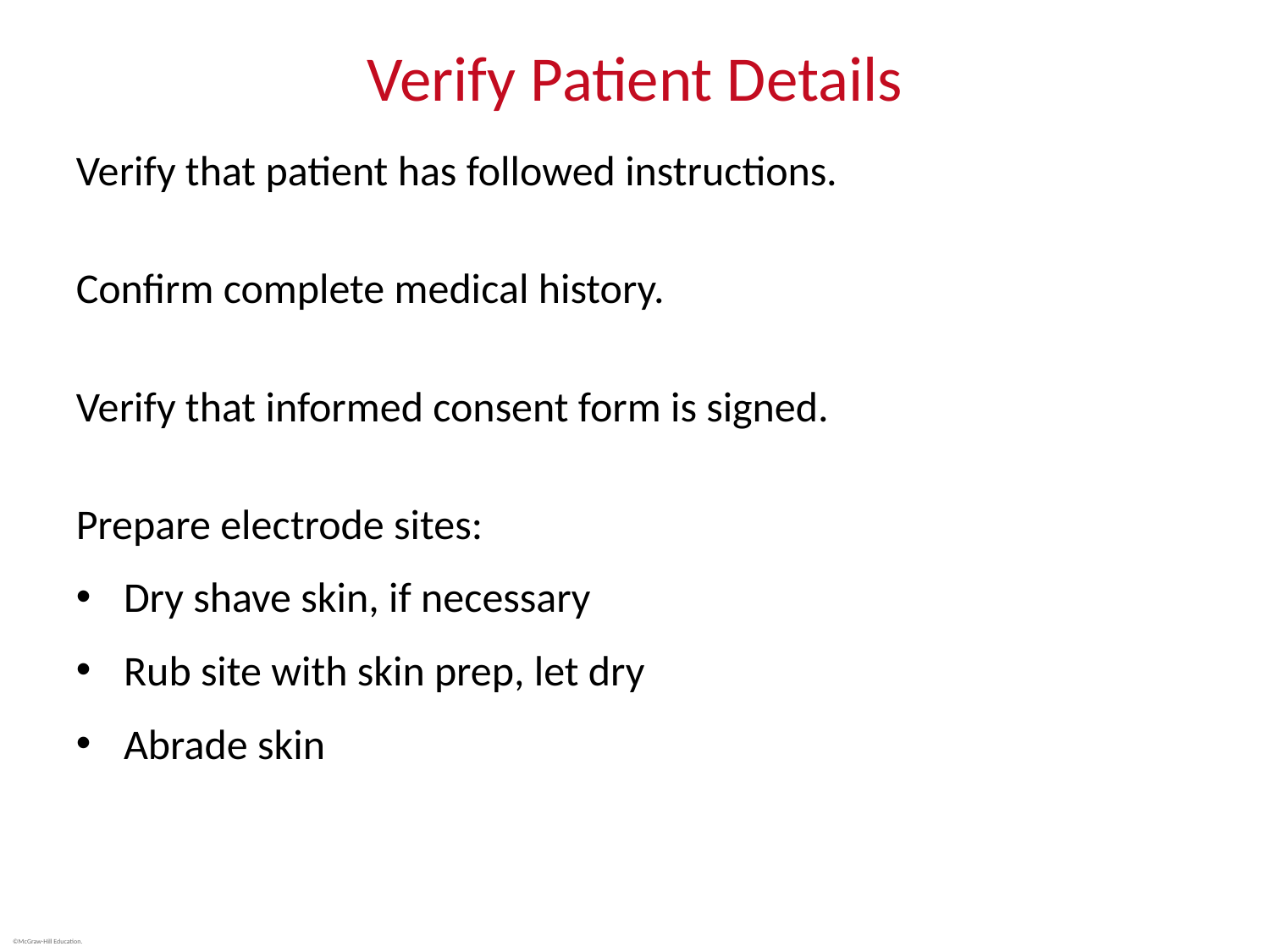

# Verify Patient Details
Verify that patient has followed instructions.
Confirm complete medical history.
Verify that informed consent form is signed.
Prepare electrode sites:
Dry shave skin, if necessary
Rub site with skin prep, let dry
Abrade skin